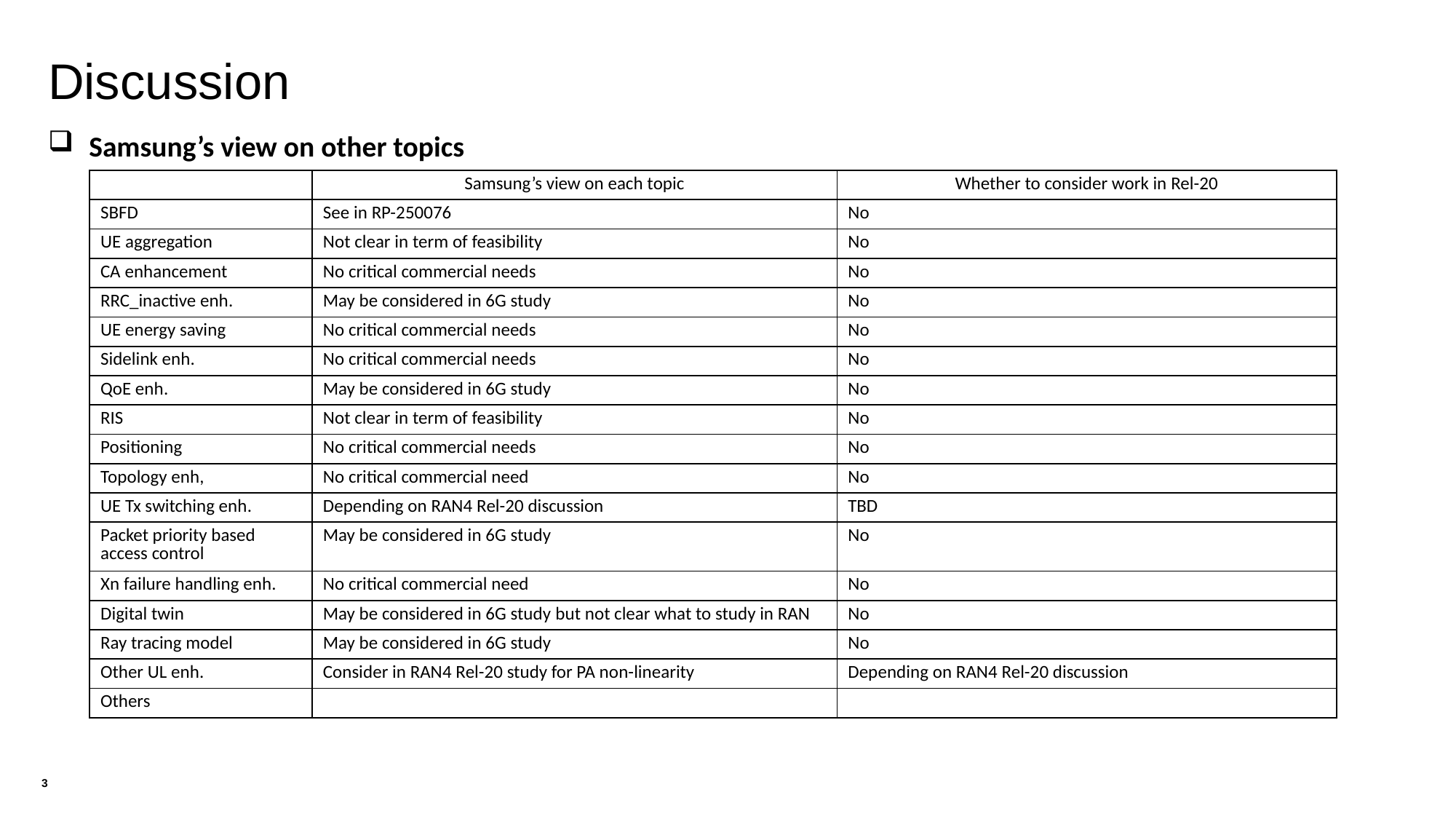

# Discussion
Samsung’s view on other topics
|  | Samsung’s view on each topic | Whether to consider work in Rel-20 |
| --- | --- | --- |
| SBFD | See in RP-250076 | No |
| UE aggregation | Not clear in term of feasibility | No |
| CA enhancement | No critical commercial needs | No |
| RRC\_inactive enh. | May be considered in 6G study | No |
| UE energy saving | No critical commercial needs | No |
| Sidelink enh. | No critical commercial needs | No |
| QoE enh. | May be considered in 6G study | No |
| RIS | Not clear in term of feasibility | No |
| Positioning | No critical commercial needs | No |
| Topology enh, | No critical commercial need | No |
| UE Tx switching enh. | Depending on RAN4 Rel-20 discussion | TBD |
| Packet priority based access control | May be considered in 6G study | No |
| Xn failure handling enh. | No critical commercial need | No |
| Digital twin | May be considered in 6G study but not clear what to study in RAN | No |
| Ray tracing model | May be considered in 6G study | No |
| Other UL enh. | Consider in RAN4 Rel-20 study for PA non-linearity | Depending on RAN4 Rel-20 discussion |
| Others |  |  |